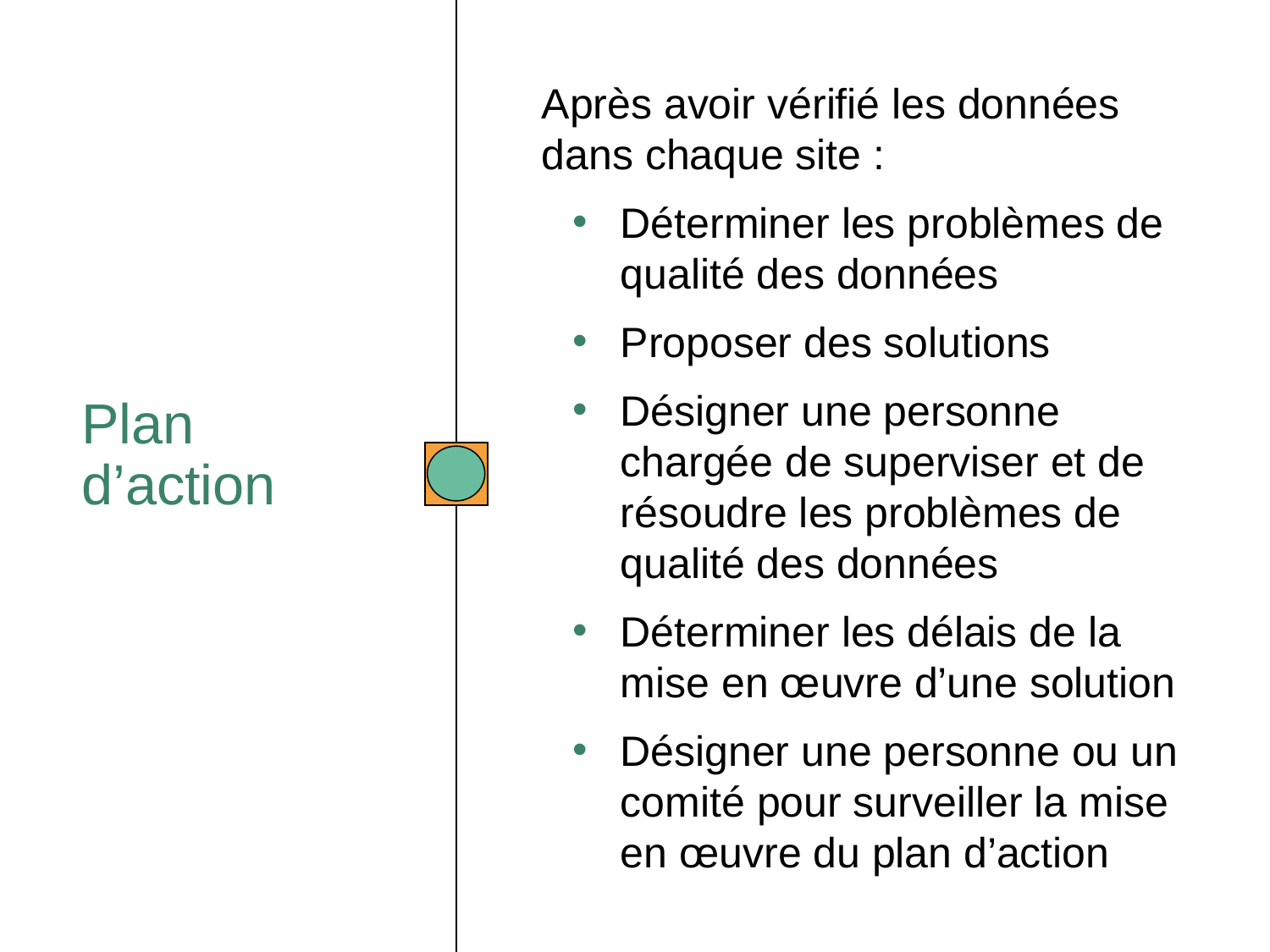

Après avoir vérifié les données dans chaque site :
Déterminer les problèmes de qualité des données
Proposer des solutions
Désigner une personne chargée de superviser et de résoudre les problèmes de qualité des données
Déterminer les délais de la mise en œuvre d’une solution
Désigner une personne ou un comité pour surveiller la mise en œuvre du plan d’action

Plan d’action